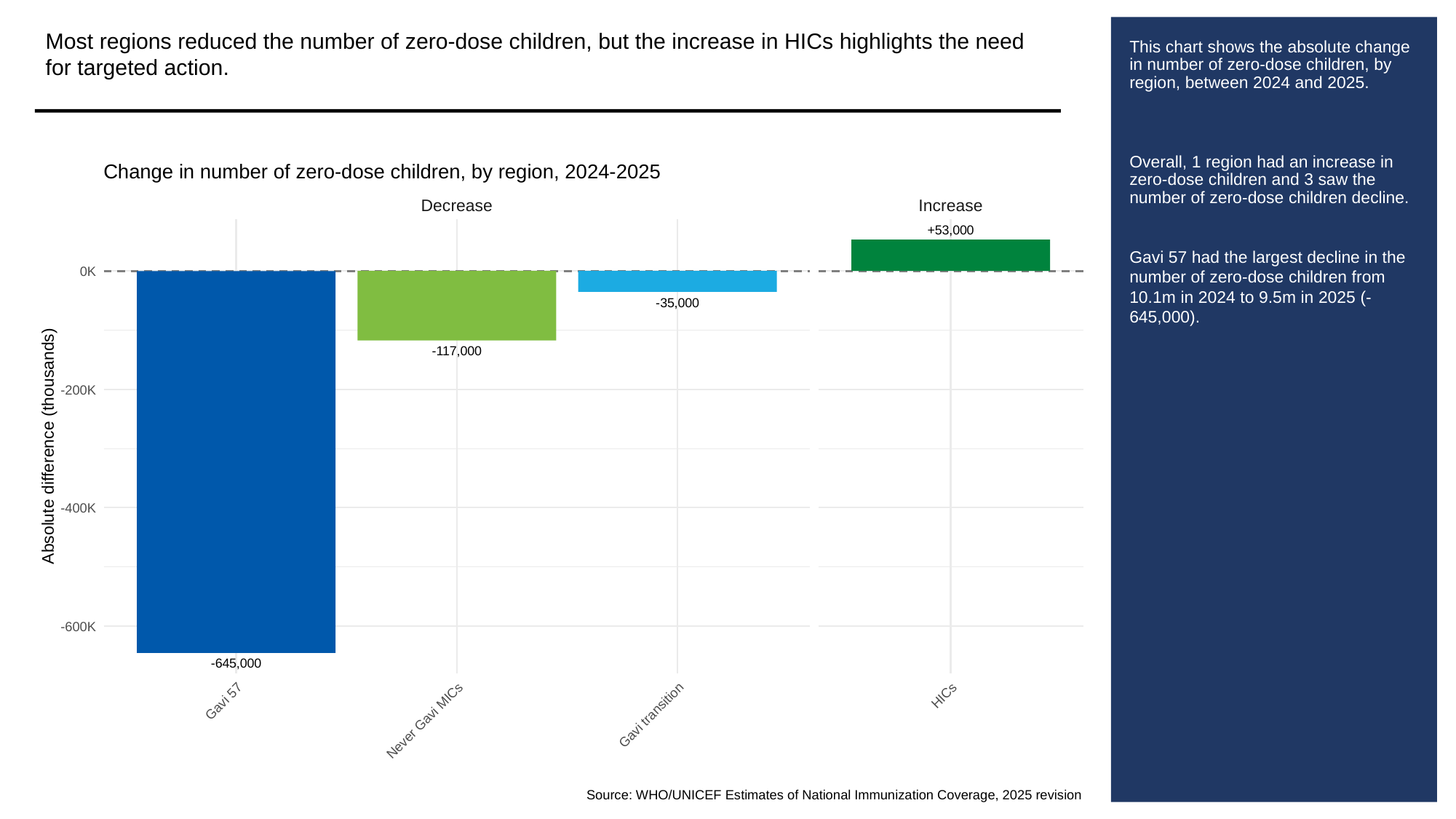

Most regions reduced the number of zero-dose children, but the increase in HICs highlights the need for targeted action.
# This chart shows the absolute change in number of zero-dose children, by region, between 2024 and 2025.

Overall, 1 region had an increase in zero-dose children and 3 saw the number of zero-dose children decline.

Gavi 57 had the largest decline in the number of zero-dose children from 10.1m in 2024 to 9.5m in 2025 (-645,000).

Change in number of zero-dose children, by region, 2024-2025
Decrease
Increase

+53,000

0K

-35,000

-117,000
-200K

Absolute difference (thousands)

-400K

-600K

-645,000
HICs
Gavi 57
Gavi transition
Never Gavi MICs
Source: WHO/UNICEF Estimates of National Immunization Coverage, 2025 revision